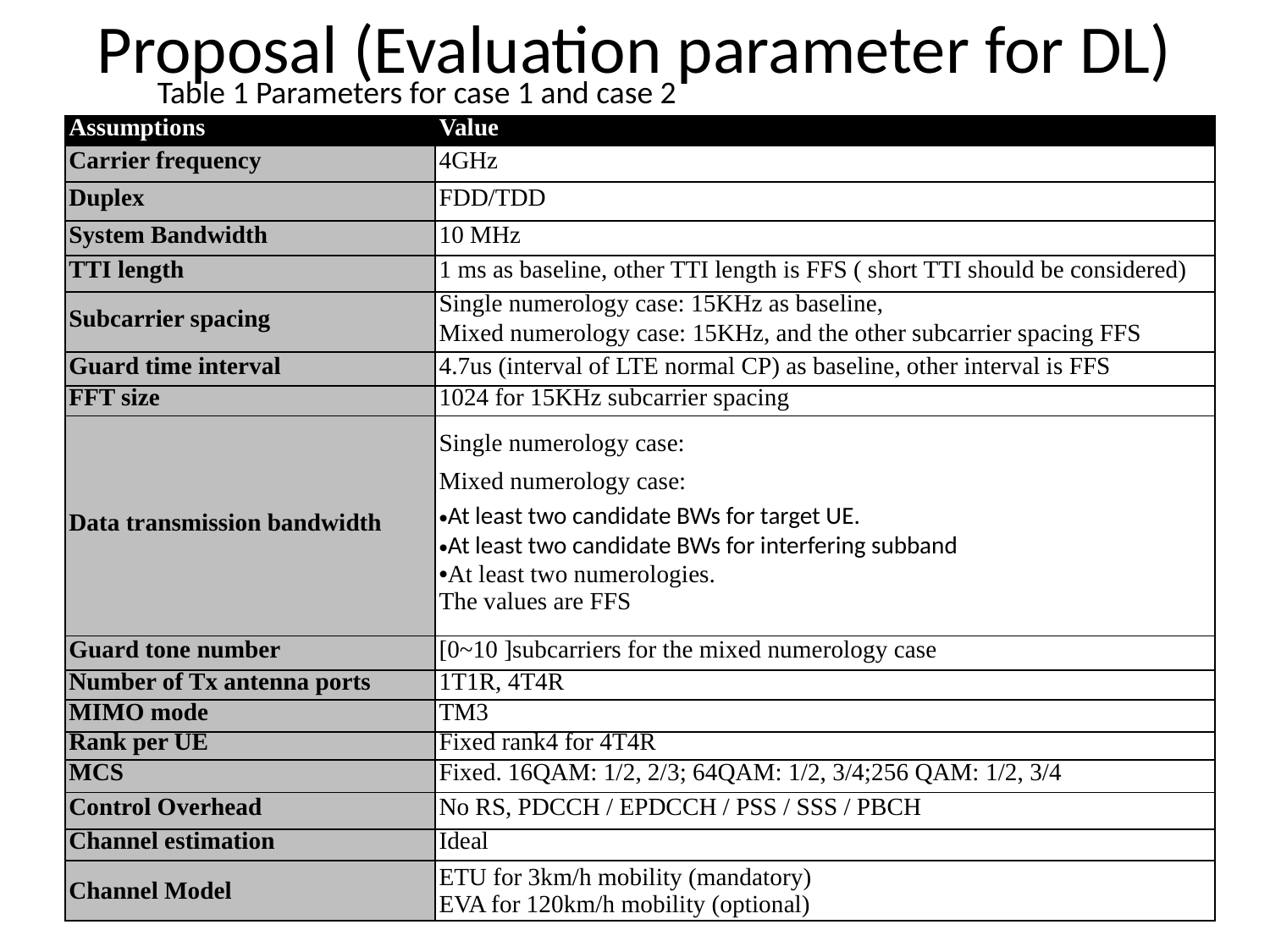

# Proposal (Evaluation parameter for DL)
Table 1 Parameters for case 1 and case 2
| Assumptions | Value |
| --- | --- |
| Carrier frequency | 4GHz |
| Duplex | FDD/TDD |
| System Bandwidth | 10 MHz |
| TTI length | 1 ms as baseline, other TTI length is FFS ( short TTI should be considered) |
| Subcarrier spacing | Single numerology case: 15KHz as baseline, Mixed numerology case: 15KHz, and the other subcarrier spacing FFS |
| Guard time interval | 4.7us (interval of LTE normal CP) as baseline, other interval is FFS |
| FFT size | 1024 for 15KHz subcarrier spacing |
| Data transmission bandwidth | Single numerology case: Mixed numerology case: At least two candidate BWs for target UE. At least two candidate BWs for interfering subband At least two numerologies. The values are FFS |
| Guard tone number | [0~10 ]subcarriers for the mixed numerology case |
| Number of Tx antenna ports | 1T1R, 4T4R |
| MIMO mode | TM3 |
| Rank per UE | Fixed rank4 for 4T4R |
| MCS | Fixed. 16QAM: 1/2, 2/3; 64QAM: 1/2, 3/4;256 QAM: 1/2, 3/4 |
| Control Overhead | No RS, PDCCH / EPDCCH / PSS / SSS / PBCH |
| Channel estimation | Ideal |
| Channel Model | ETU for 3km/h mobility (mandatory) EVA for 120km/h mobility (optional) |